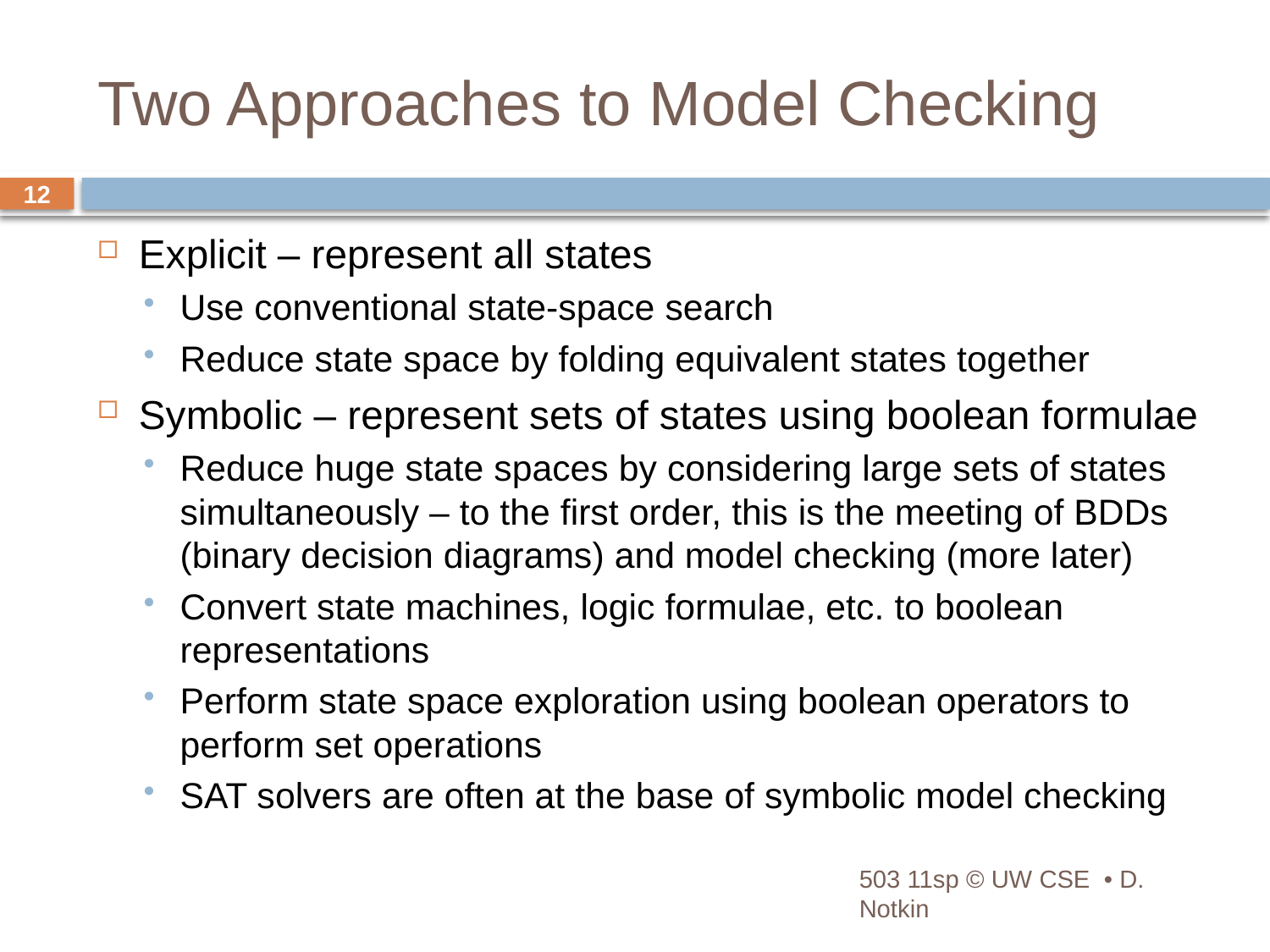

# Two Approaches to Model Checking
12
Explicit – represent all states
Use conventional state-space search
Reduce state space by folding equivalent states together
Symbolic – represent sets of states using boolean formulae
Reduce huge state spaces by considering large sets of states simultaneously – to the first order, this is the meeting of BDDs (binary decision diagrams) and model checking (more later)
Convert state machines, logic formulae, etc. to boolean representations
Perform state space exploration using boolean operators to perform set operations
SAT solvers are often at the base of symbolic model checking
503 11sp © UW CSE  • D. Notkin